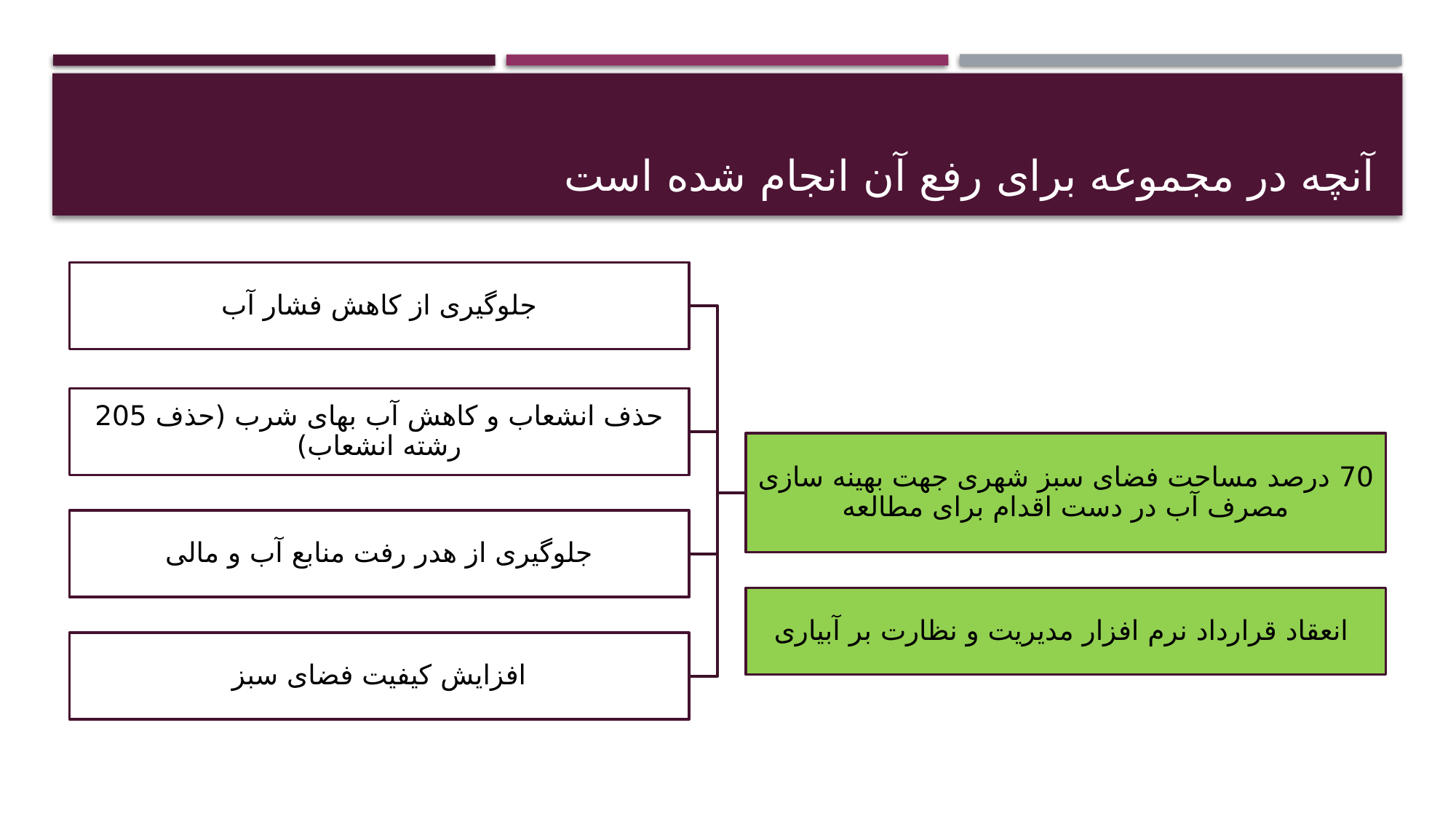

# آنچه در مجموعه برای رفع آن انجام شده است
70 درصد مساحت فضای سبز شهری جهت بهینه سازی مصرف آب در دست اقدام برای مطالعه
جلوگیری از کاهش فشار آب
حذف انشعاب و کاهش آب بهای شرب (حذف 205 رشته انشعاب)
جلوگیری از هدر رفت منابع آب و مالی
افزایش کیفیت فضای سبز
انعقاد قرارداد نرم افزار مدیریت و نظارت بر آبیاری